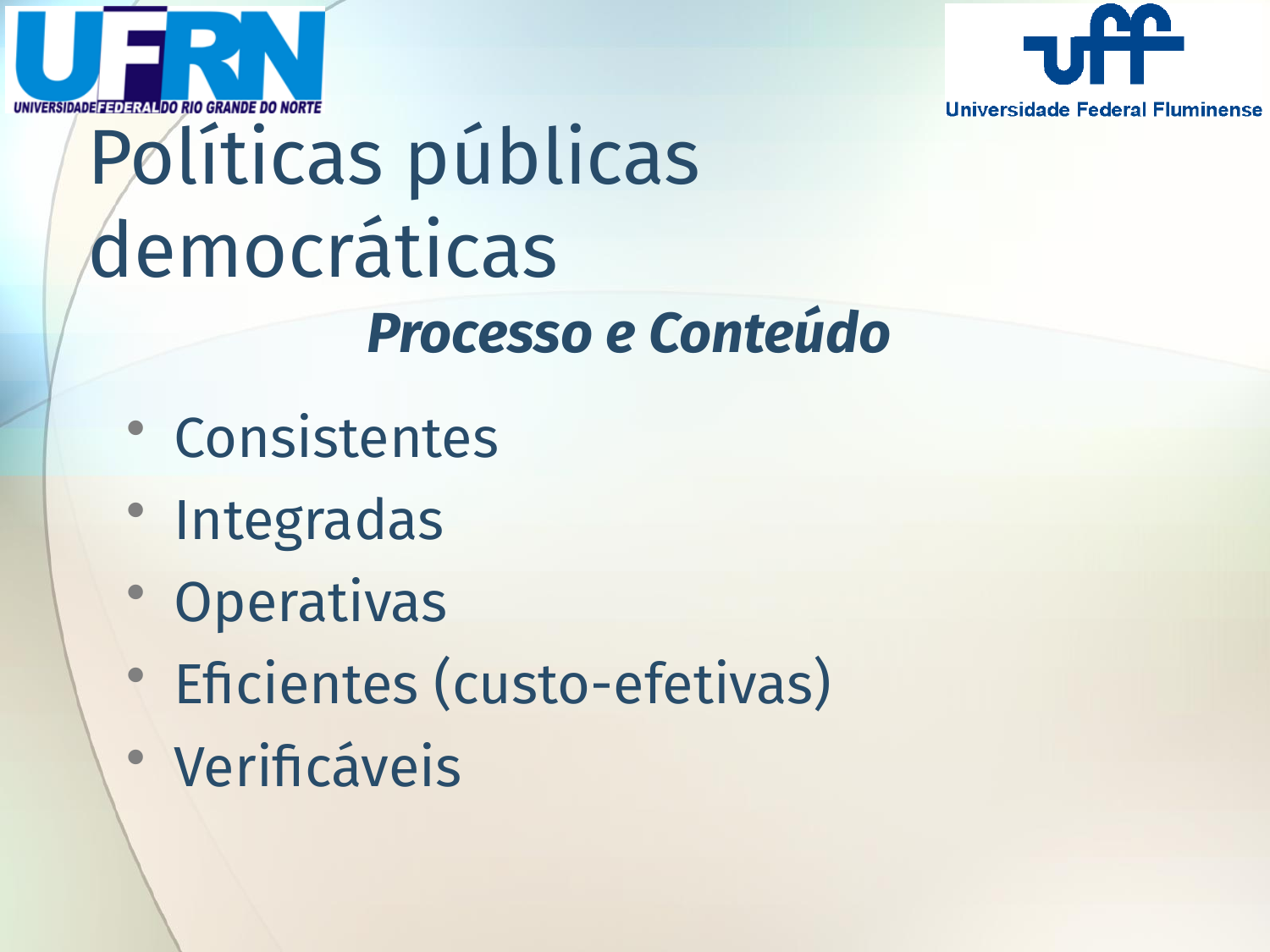

# Políticas públicas democráticas
Processo e Conteúdo
Consistentes
Integradas
Operativas
Eficientes (custo-efetivas)
Verificáveis